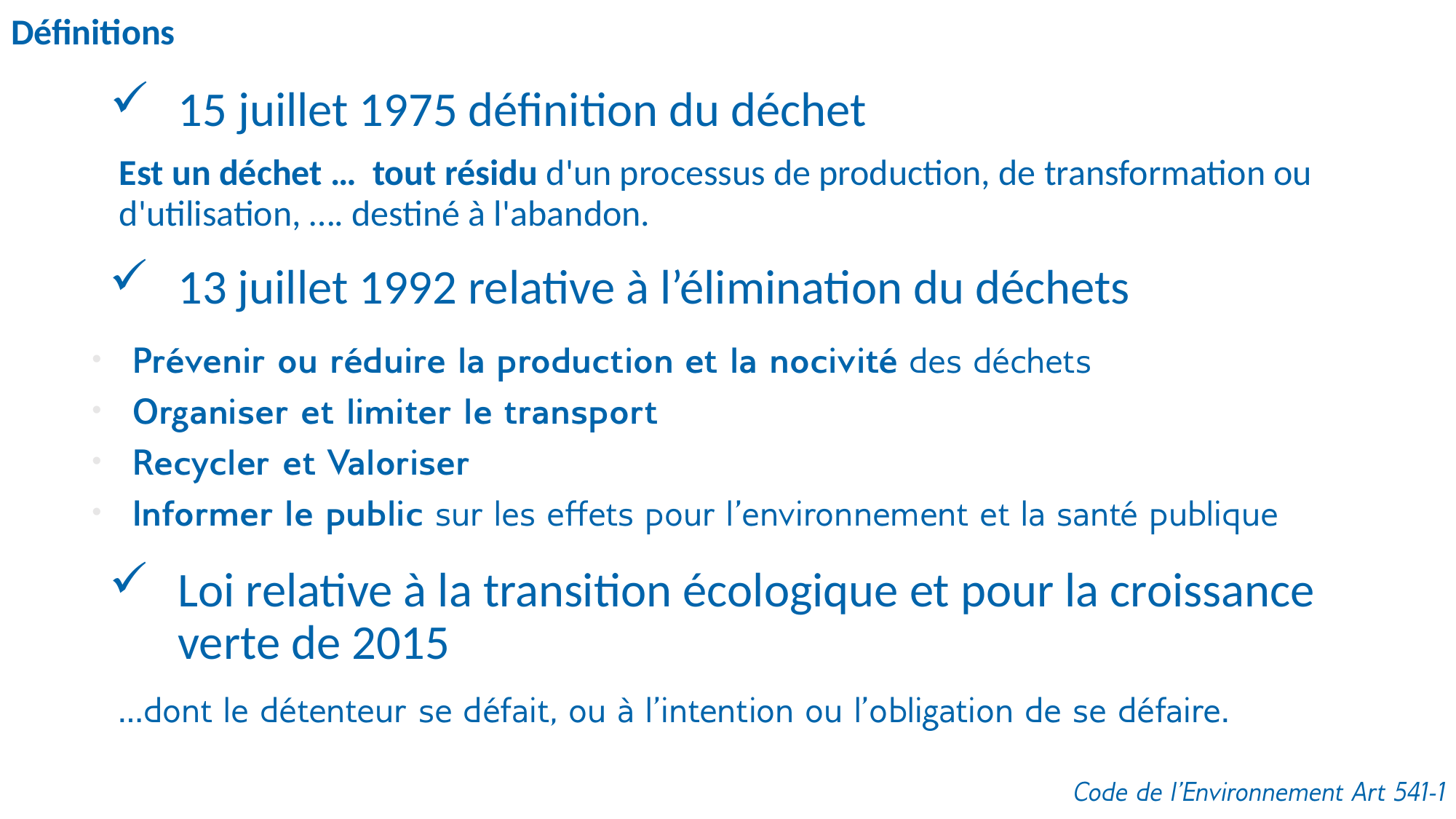

Définitions
# 15 juillet 1975 définition du déchet
	Est un déchet …  tout résidu d'un processus de production, de transformation ou d'utilisation, …. destiné à l'abandon.

13 juillet 1992 relative à l’élimination du déchets
Prévenir ou réduire la production et la nocivité des déchets
Organiser et limiter le transport
Recycler et Valoriser
Informer le public sur les effets pour l’environnement et la santé publique

Loi relative à la transition écologique et pour la croissance verte de 2015

 …dont le détenteur se défait, ou à l’intention ou l’obligation de se défaire.

Code de l’Environnement Art 541-1